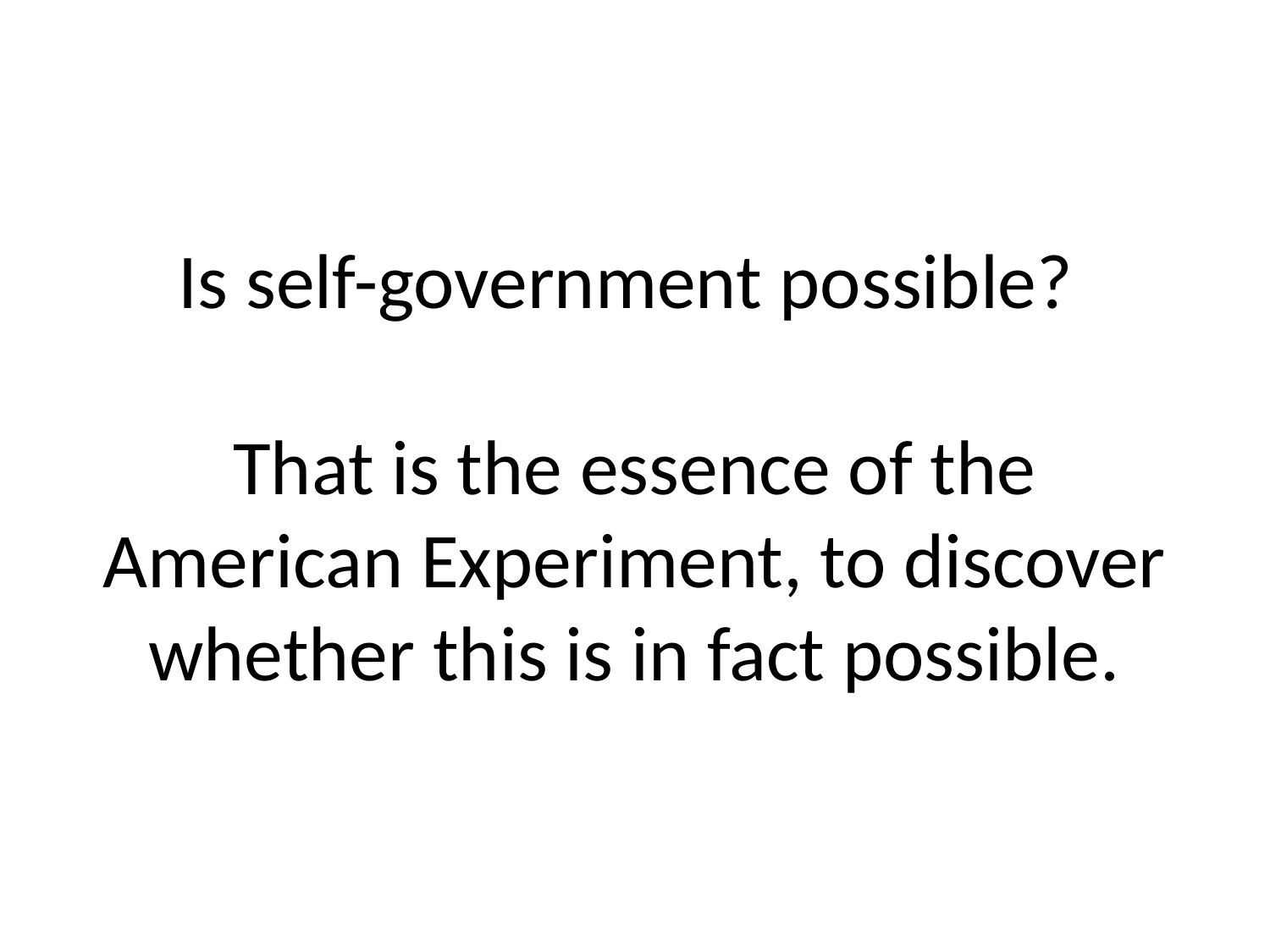

# Is self-government possible? That is the essence of the American Experiment, to discover whether this is in fact possible.